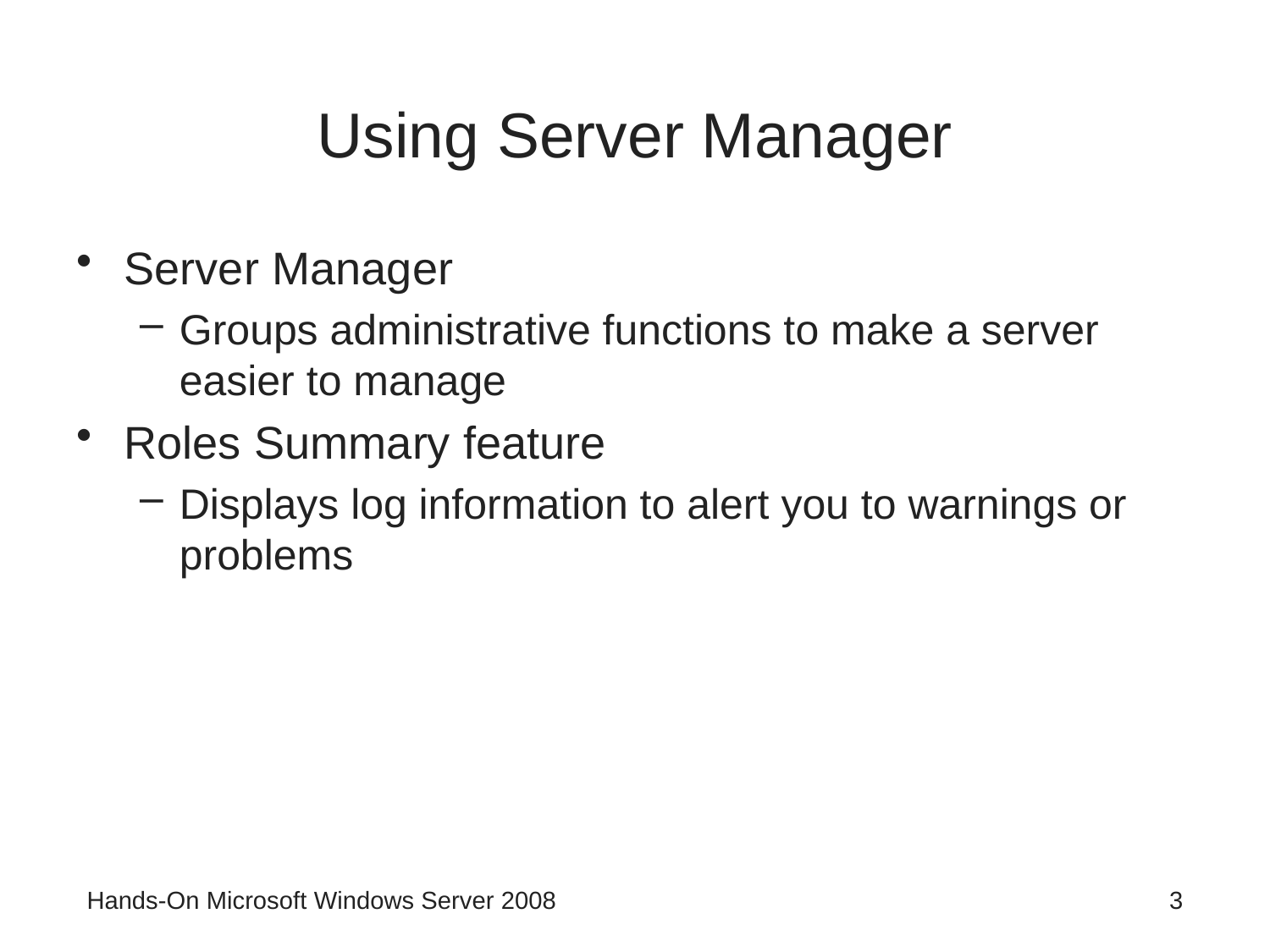

# Using Server Manager
Server Manager
Groups administrative functions to make a server easier to manage
Roles Summary feature
Displays log information to alert you to warnings or problems
Hands-On Microsoft Windows Server 2008
3